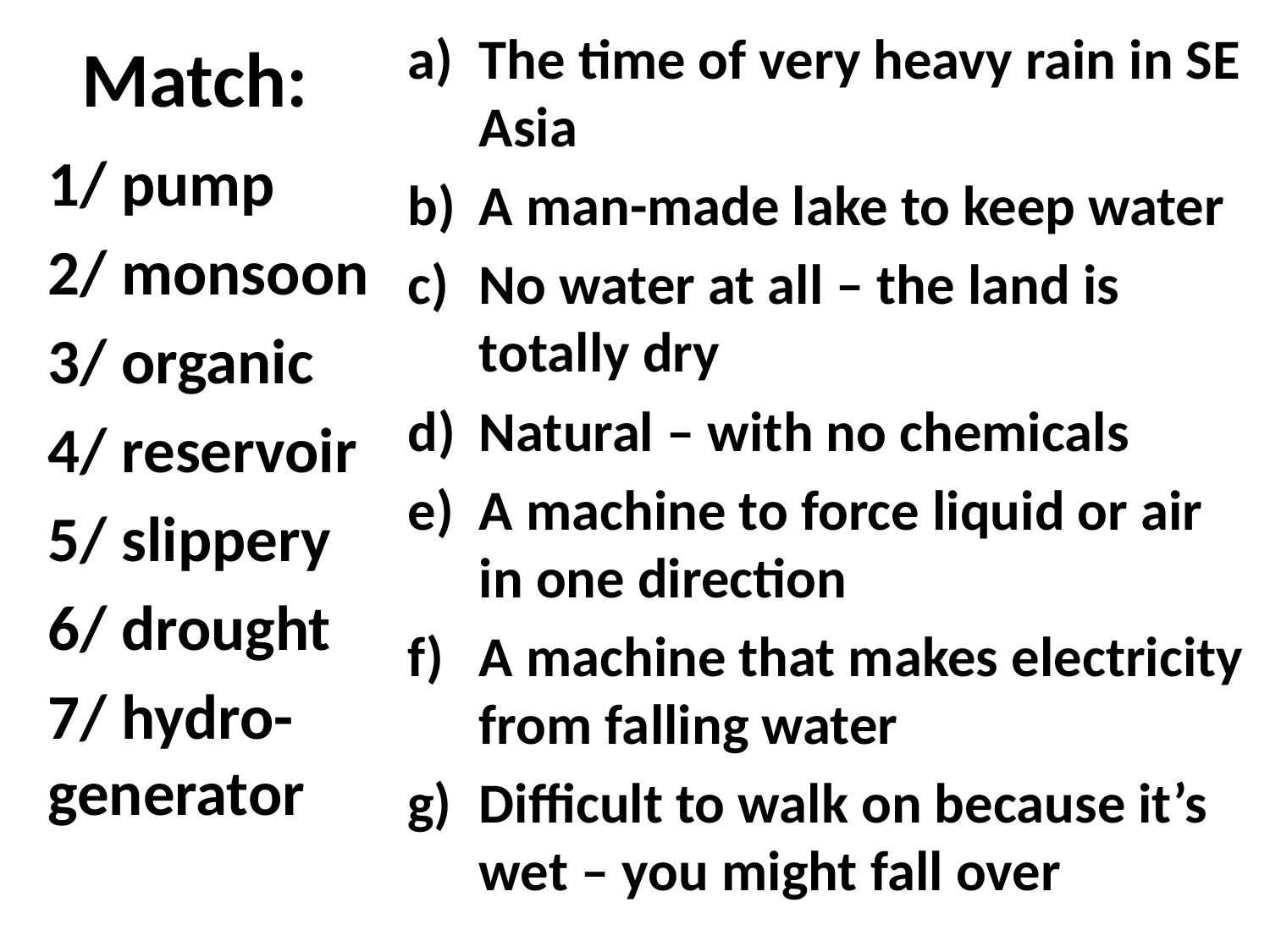

# Match:
The time of very heavy rain in SE Asia
A man-made lake to keep water
No water at all – the land is totally dry
Natural – with no chemicals
A machine to force liquid or air in one direction
A machine that makes electricity from falling water
Difficult to walk on because it’s wet – you might fall over
1/ pump
2/ monsoon
3/ organic
4/ reservoir
5/ slippery
6/ drought
7/ hydro-generator